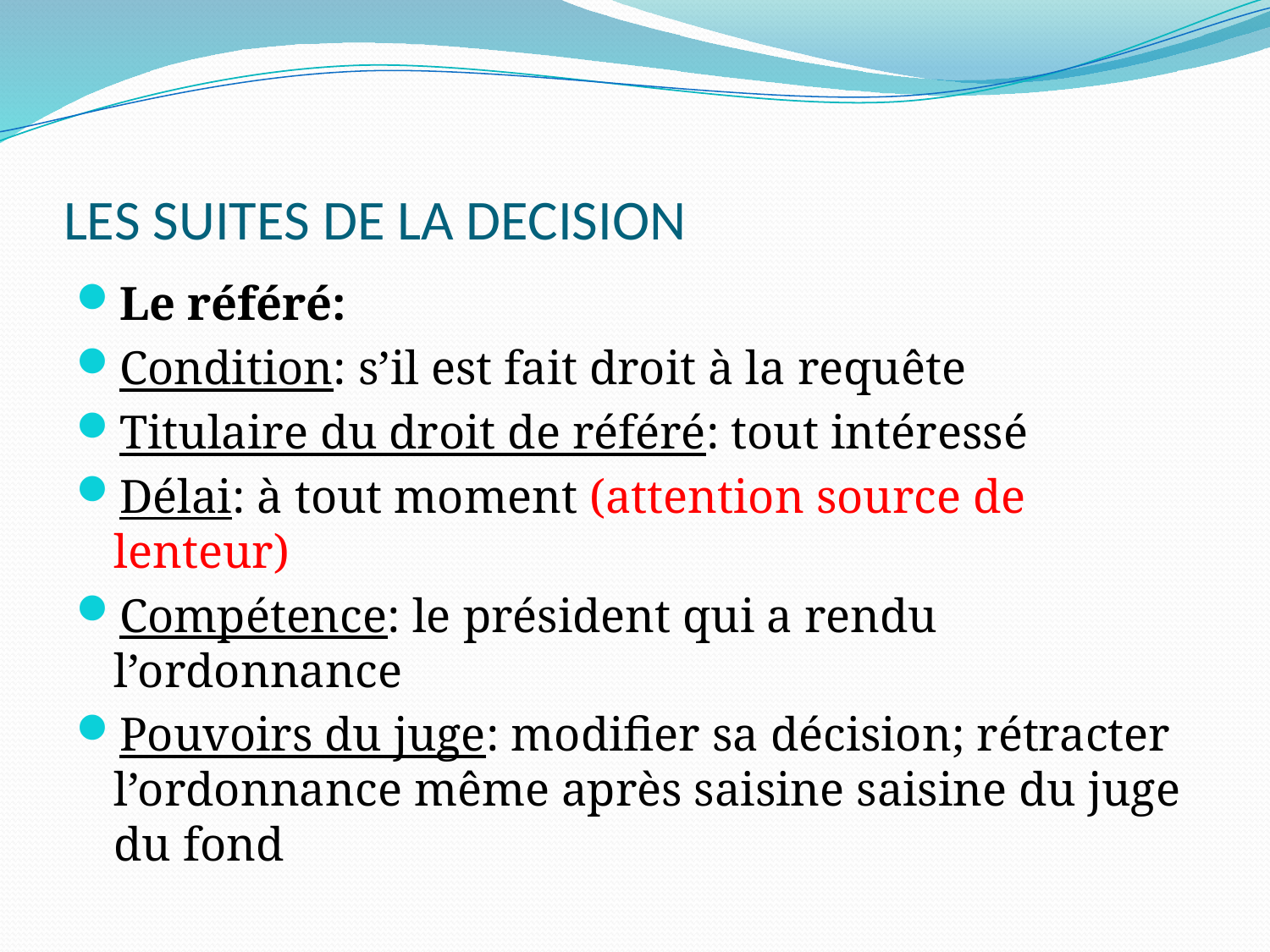

# LES SUITES DE LA DECISION
Le référé:
Condition: s’il est fait droit à la requête
Titulaire du droit de référé: tout intéressé
Délai: à tout moment (attention source de lenteur)
Compétence: le président qui a rendu l’ordonnance
Pouvoirs du juge: modifier sa décision; rétracter l’ordonnance même après saisine saisine du juge du fond